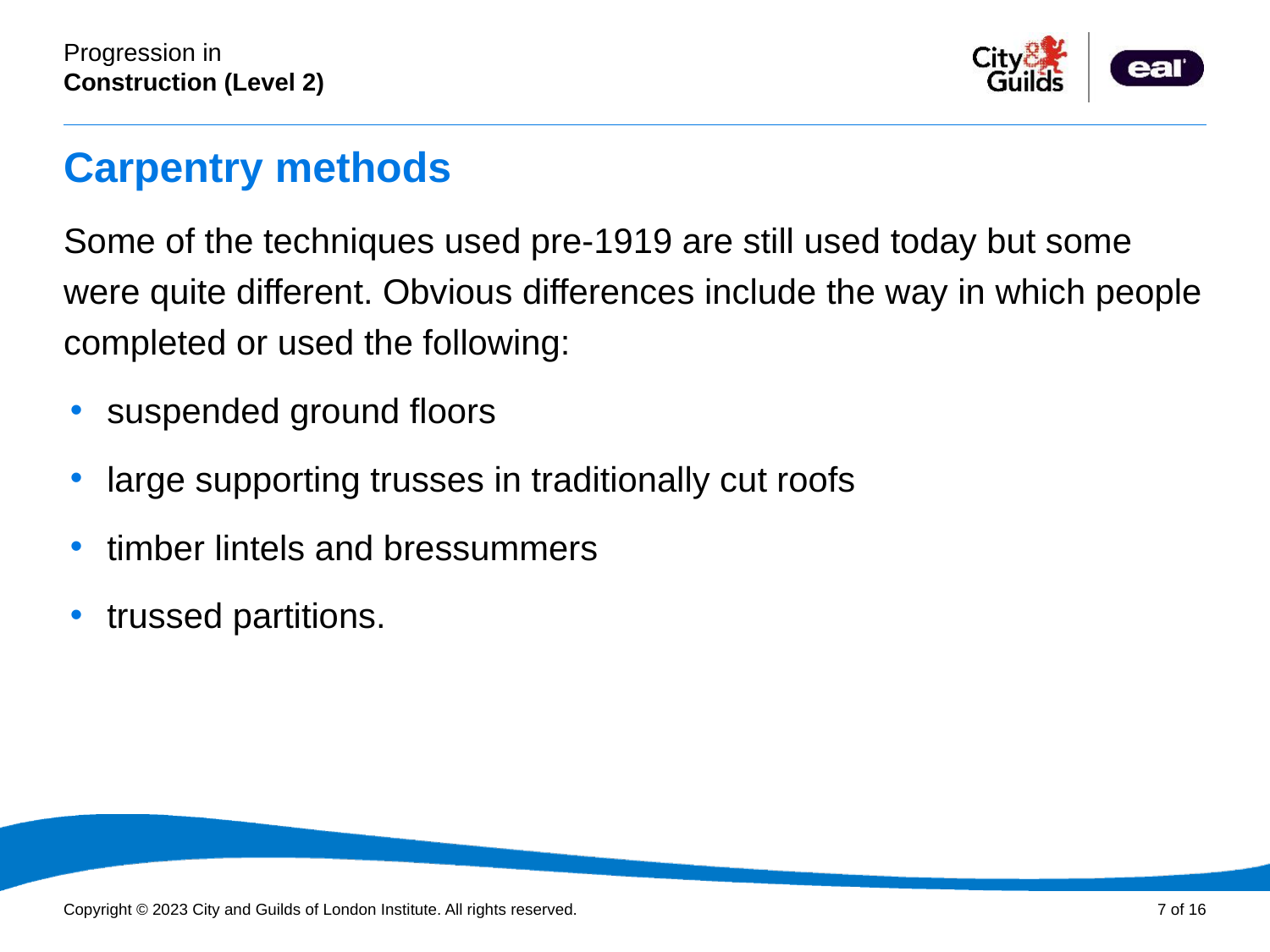

# Carpentry methods
Some of the techniques used pre-1919 are still used today but some were quite different. Obvious differences include the way in which people completed or used the following:
suspended ground floors
large supporting trusses in traditionally cut roofs
timber lintels and bressummers
trussed partitions.